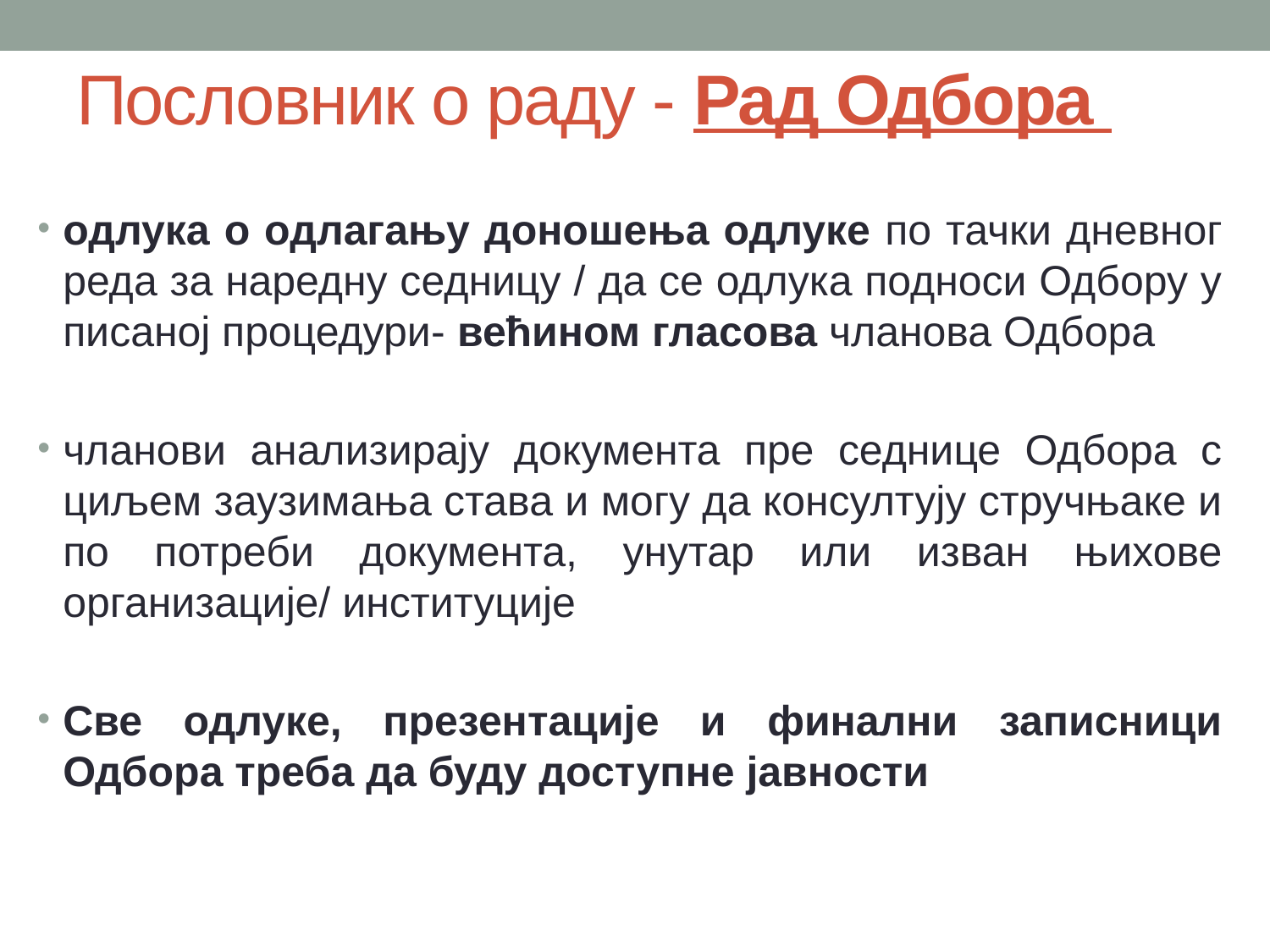

# Пословник о раду - Рад Одбора
одлука о одлагању доношења одлуке по тачки дневног реда за наредну седницу / да се одлука подноси Одбору у писаној процедури- већином гласова чланова Одбора

чланови анализирају документа пре седнице Одбора с циљем заузимања става и могу да консултују стручњаке и по потреби документа, унутар или изван њихове организације/ институције

Све одлуке, презентације и финални записници Одбора треба да буду доступне јавности